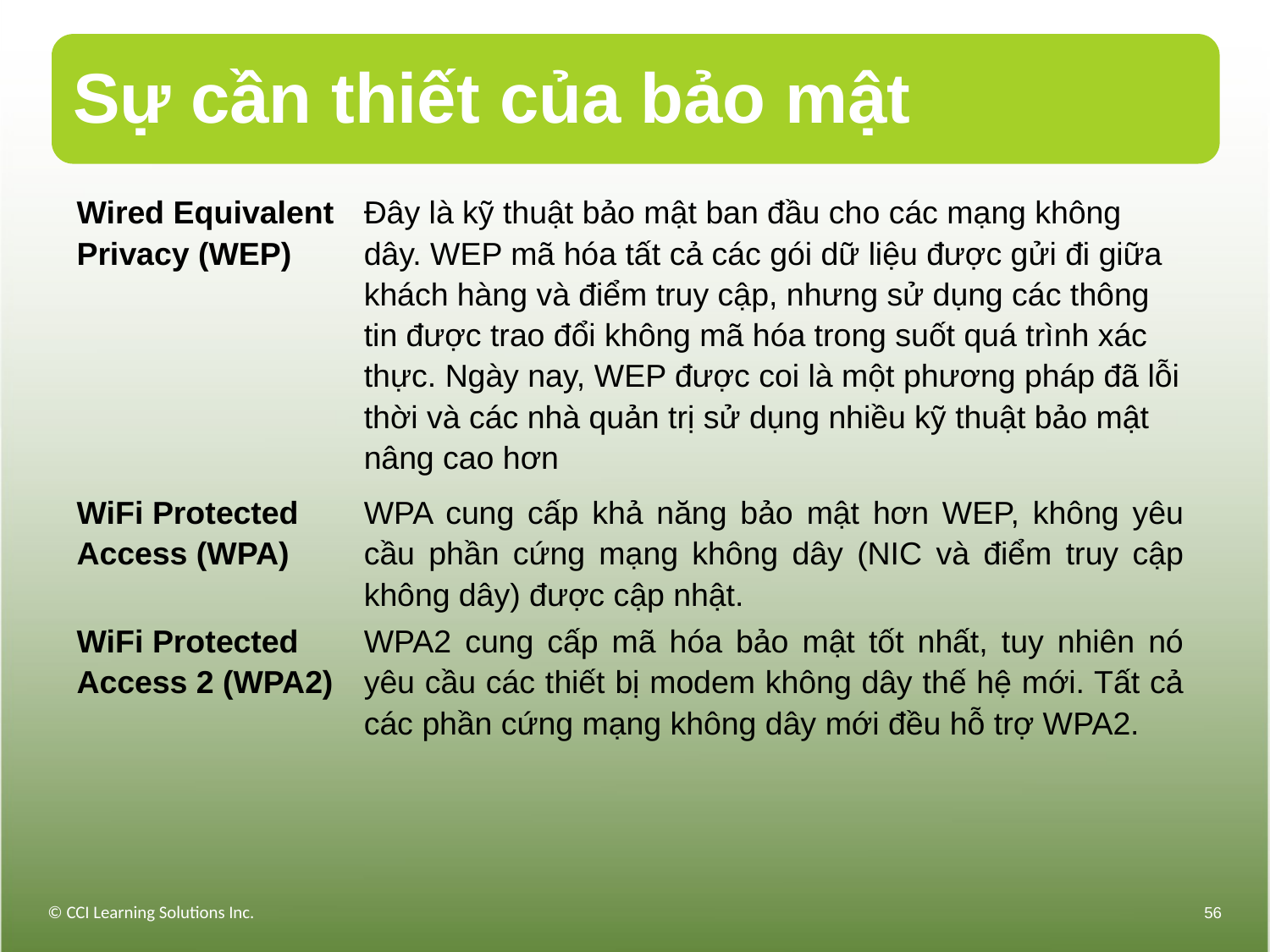

# Sự cần thiết của bảo mật
| Wired Equivalent Privacy (WEP) | Đây là kỹ thuật bảo mật ban đầu cho các mạng không dây. WEP mã hóa tất cả các gói dữ liệu được gửi đi giữa khách hàng và điểm truy cập, nhưng sử dụng các thông tin được trao đổi không mã hóa trong suốt quá trình xác thực. Ngày nay, WEP được coi là một phương pháp đã lỗi thời và các nhà quản trị sử dụng nhiều kỹ thuật bảo mật nâng cao hơn |
| --- | --- |
| WiFi Protected Access (WPA) | WPA cung cấp khả năng bảo mật hơn WEP, không yêu cầu phần cứng mạng không dây (NIC và điểm truy cập không dây) được cập nhật. |
| WiFi Protected Access 2 (WPA2) | WPA2 cung cấp mã hóa bảo mật tốt nhất, tuy nhiên nó yêu cầu các thiết bị modem không dây thế hệ mới. Tất cả các phần cứng mạng không dây mới đều hỗ trợ WPA2. |
© CCI Learning Solutions Inc.
56